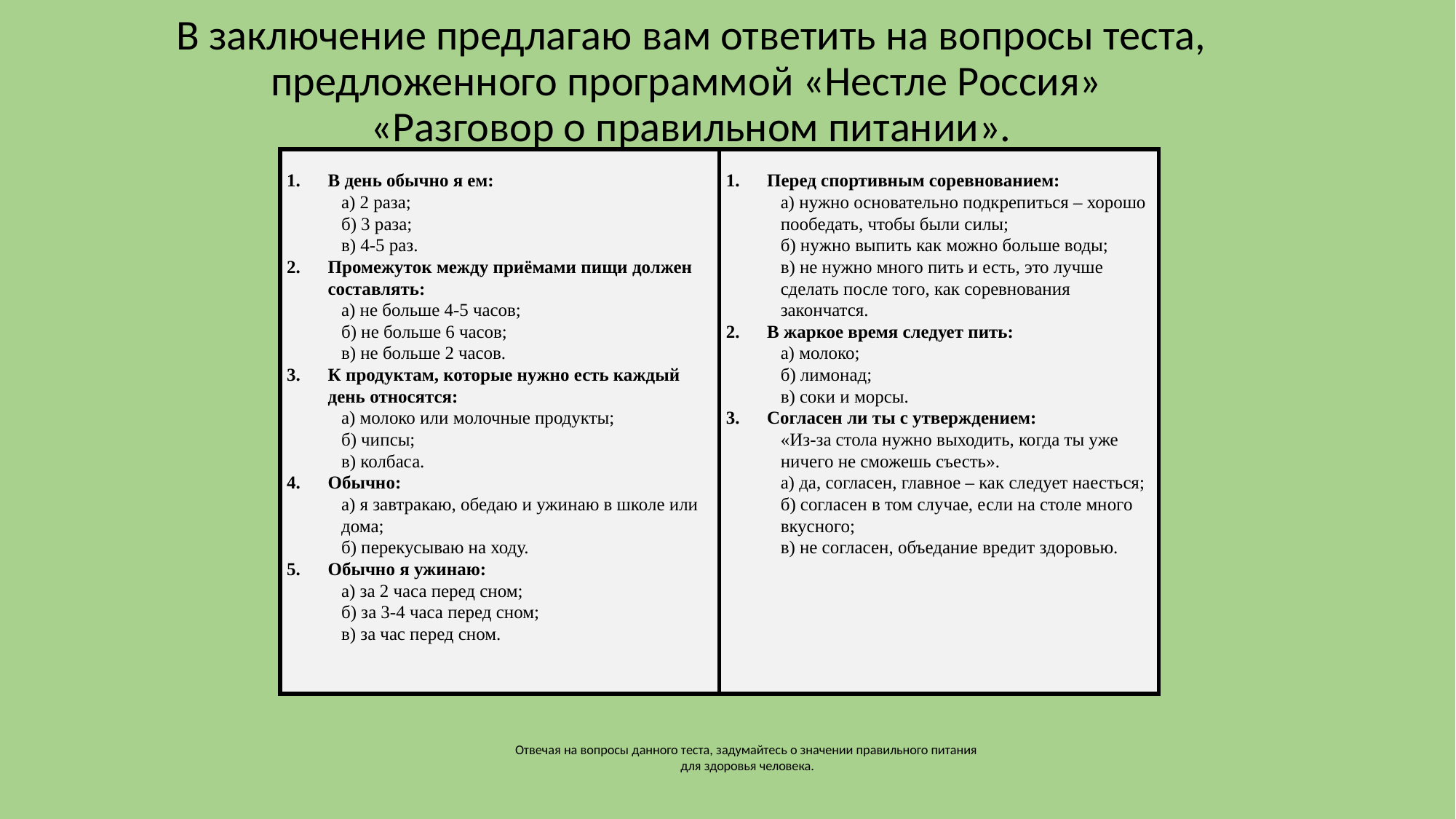

# В заключение предлагаю вам ответить на вопросы теста, предложенного программой «Нестле Россия» «Разговор о правильном питании».
| В день обычно я ем: а) 2 раза; б) 3 раза; в) 4-5 раз. Промежуток между приёмами пищи должен составлять: а) не больше 4-5 часов; б) не больше 6 часов; в) не больше 2 часов. К продуктам, которые нужно есть каждый день относятся: а) молоко или молочные продукты; б) чипсы; в) колбаса. Обычно: а) я завтракаю, обедаю и ужинаю в школе или дома; б) перекусываю на ходу. Обычно я ужинаю: а) за 2 часа перед сном; б) за 3-4 часа перед сном; в) за час перед сном. | Перед спортивным соревнованием: а) нужно основательно подкрепиться – хорошо пообедать, чтобы были силы; б) нужно выпить как можно больше воды; в) не нужно много пить и есть, это лучше сделать после того, как соревнования закончатся. В жаркое время следует пить: а) молоко; б) лимонад; в) соки и морсы. Согласен ли ты с утверждением: «Из-за стола нужно выходить, когда ты уже ничего не сможешь съесть». а) да, согласен, главное – как следует наесться; б) согласен в том случае, если на столе много вкусного; в) не согласен, объедание вредит здоровью. |
| --- | --- |
 Отвечая на вопросы данного теста, задумайтесь о значении правильного питания
для здоровья человека.